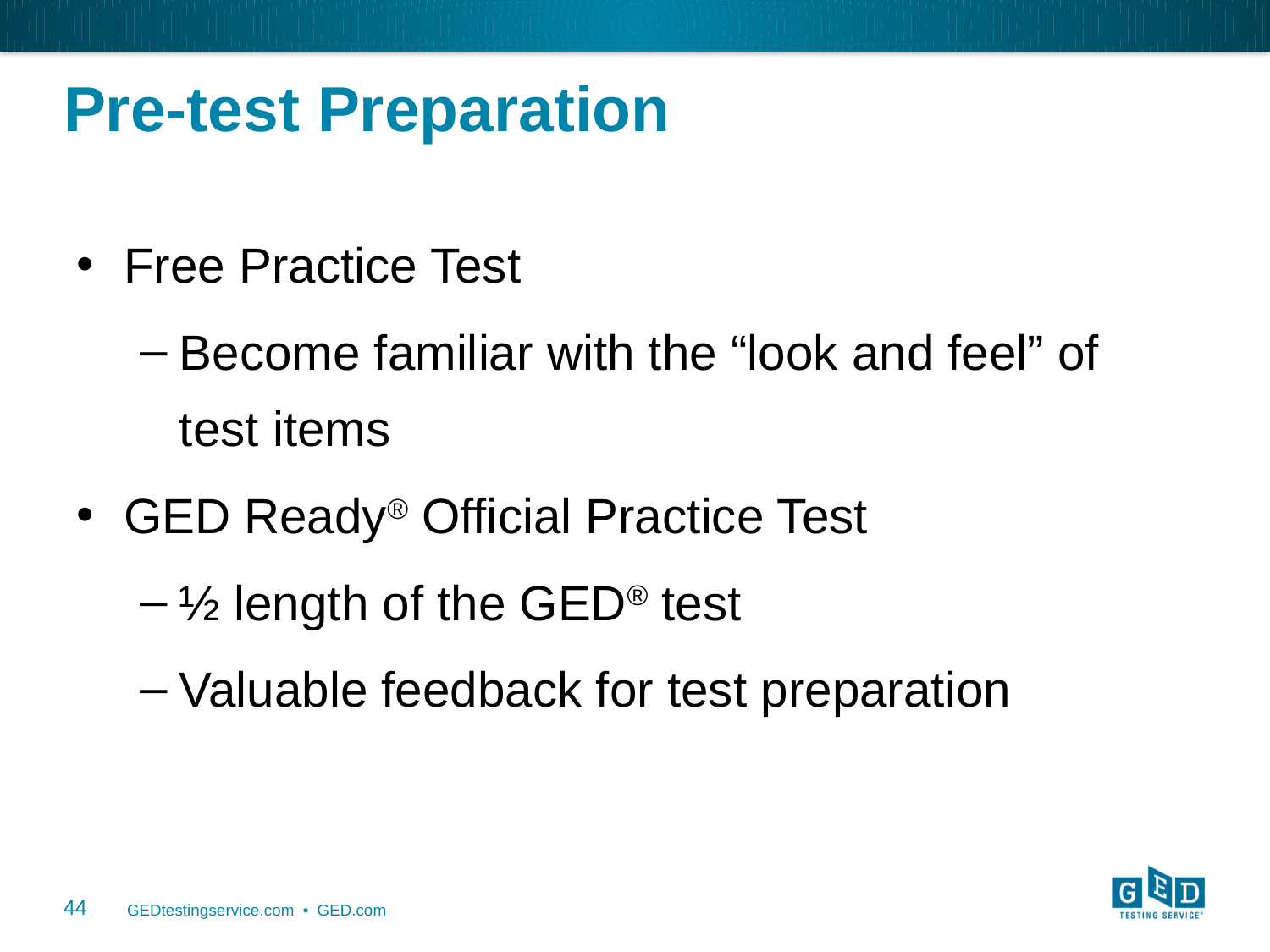

# Pre-test Preparation
Free Practice Test
Become familiar with the “look and feel” of test items
GED Ready® Official Practice Test
½ length of the GED® test
Valuable feedback for test preparation

44